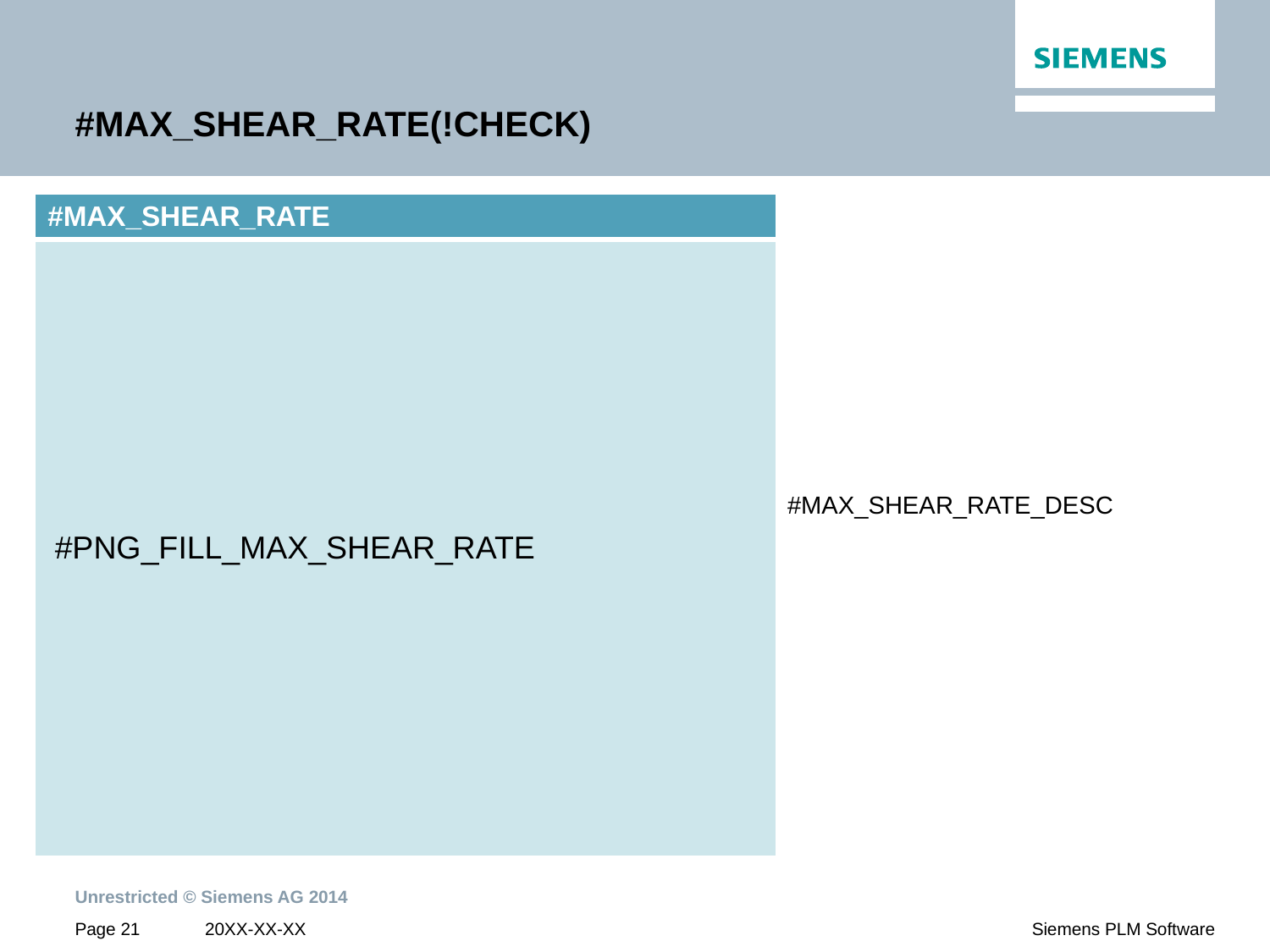

# #MAX_SHEAR_RATE(!CHECK)
| #MAX\_SHEAR\_RATE |
| --- |
|  |
#PNG_FILL_MAX_SHEAR_RATE
#MAX_SHEAR_RATE_DESC